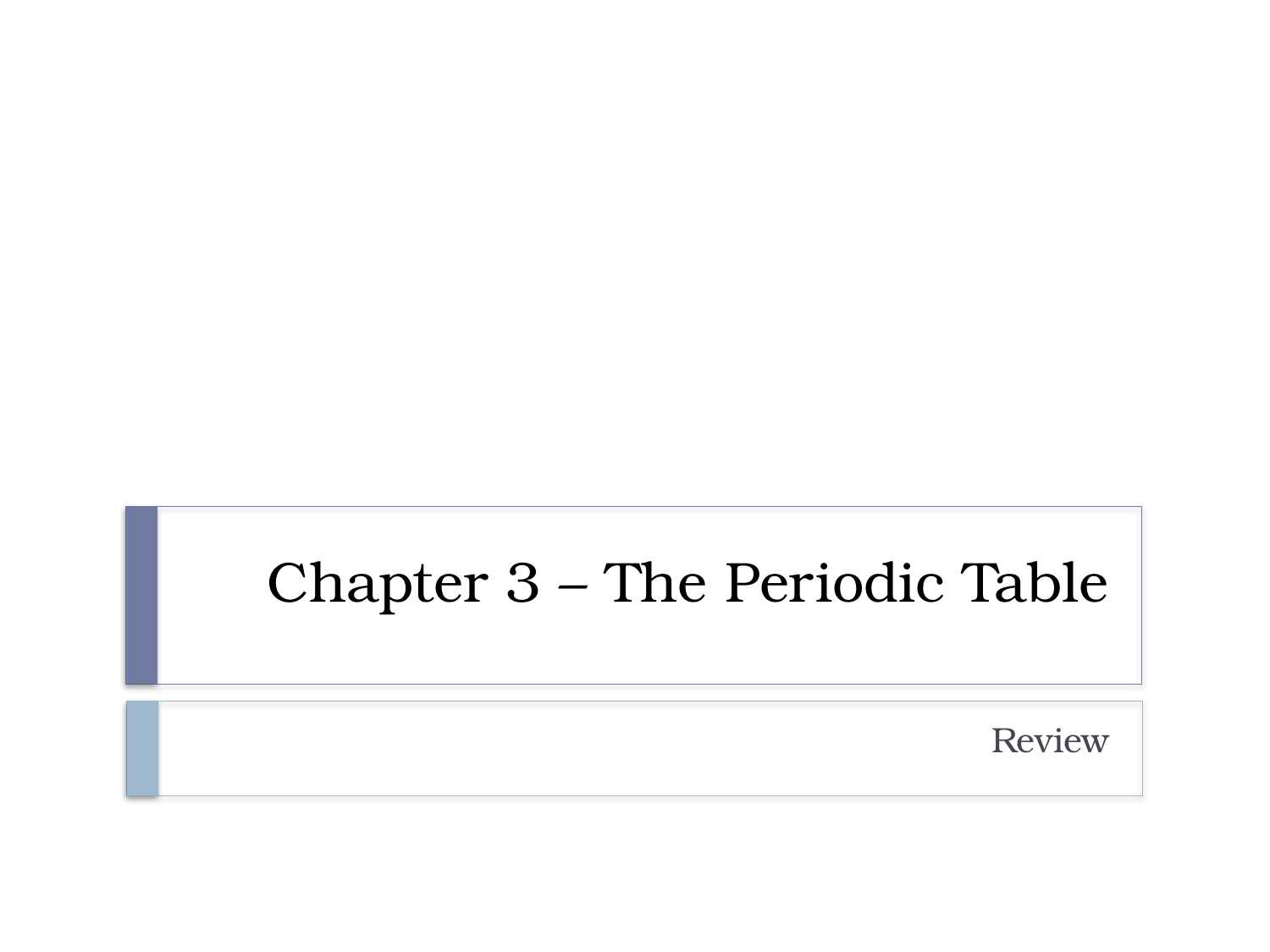

# Chapter 3 – The Periodic Table
Review